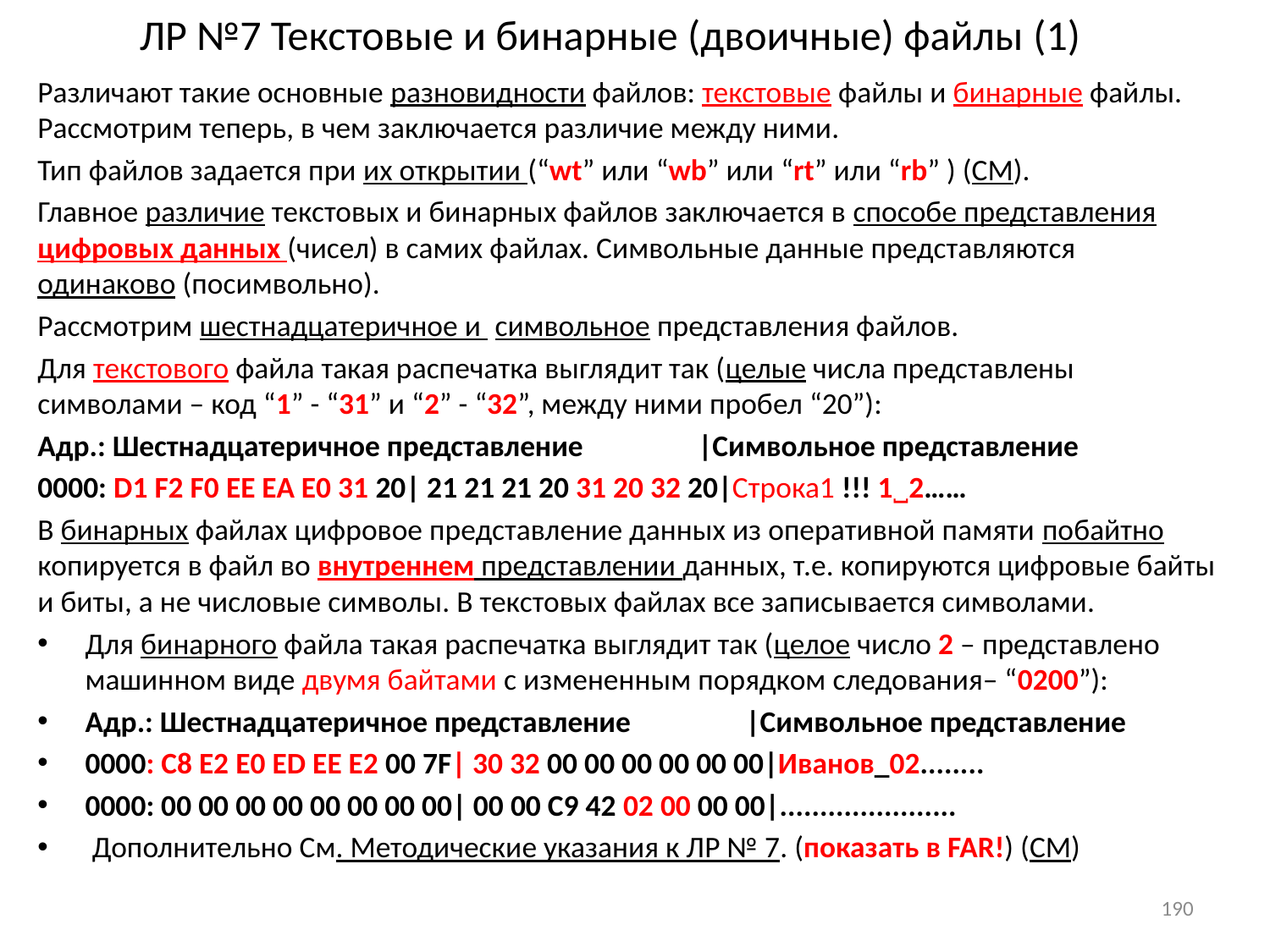

# ЛР №7 Текстовые и бинарные (двоичные) файлы (1)
Различают такие основные разновидности файлов: текстовые файлы и бинарные файлы. Рассмотрим теперь, в чем заключается различие между ними.
Тип файлов задается при их открытии (“wt” или “wb” или “rt” или “rb” ) (СМ).
Главное различие текстовых и бинарных файлов заключается в способе представления цифровых данных (чисел) в самих файлах. Символьные данные представляются одинаково (посимвольно).
Рассмотрим шестнадцатеричное и  символьное представления файлов.
Для текстового файла такая распечатка выглядит так (целые числа представлены символами – код “1” - “31” и “2” - “32”, между ними пробел “20”):
Адр.: Шестнадцатеричное представление                 |Символьное представление
0000: D1 F2 F0 EE EA E0 31 20| 21 21 21 20 31 20 32 20|Строка1 !!! 1˽2……
В бинарных файлах цифровое представление данных из оперативной памяти побайтно копируется в файл во внутреннем представлении данных, т.е. копируются цифровые байты и биты, а не числовые символы. В текстовых файлах все записывается символами.
Для бинарного файла такая распечатка выглядит так (целое число 2 – представлено машинном виде двумя байтами с измененным порядком следования– “0200”):
Адр.: Шестнадцатеричное представление                 |Символьное представление
0000: C8 E2 E0 ED EE E2 00 7F| 30 32 00 00 00 00 00 00|Иванов_02........
0000: 00 00 00 00 00 00 00 00| 00 00 C9 42 02 00 00 00|......................
 Дополнительно См. Методические указания к ЛР № 7. (показать в FAR!) (СМ)

190